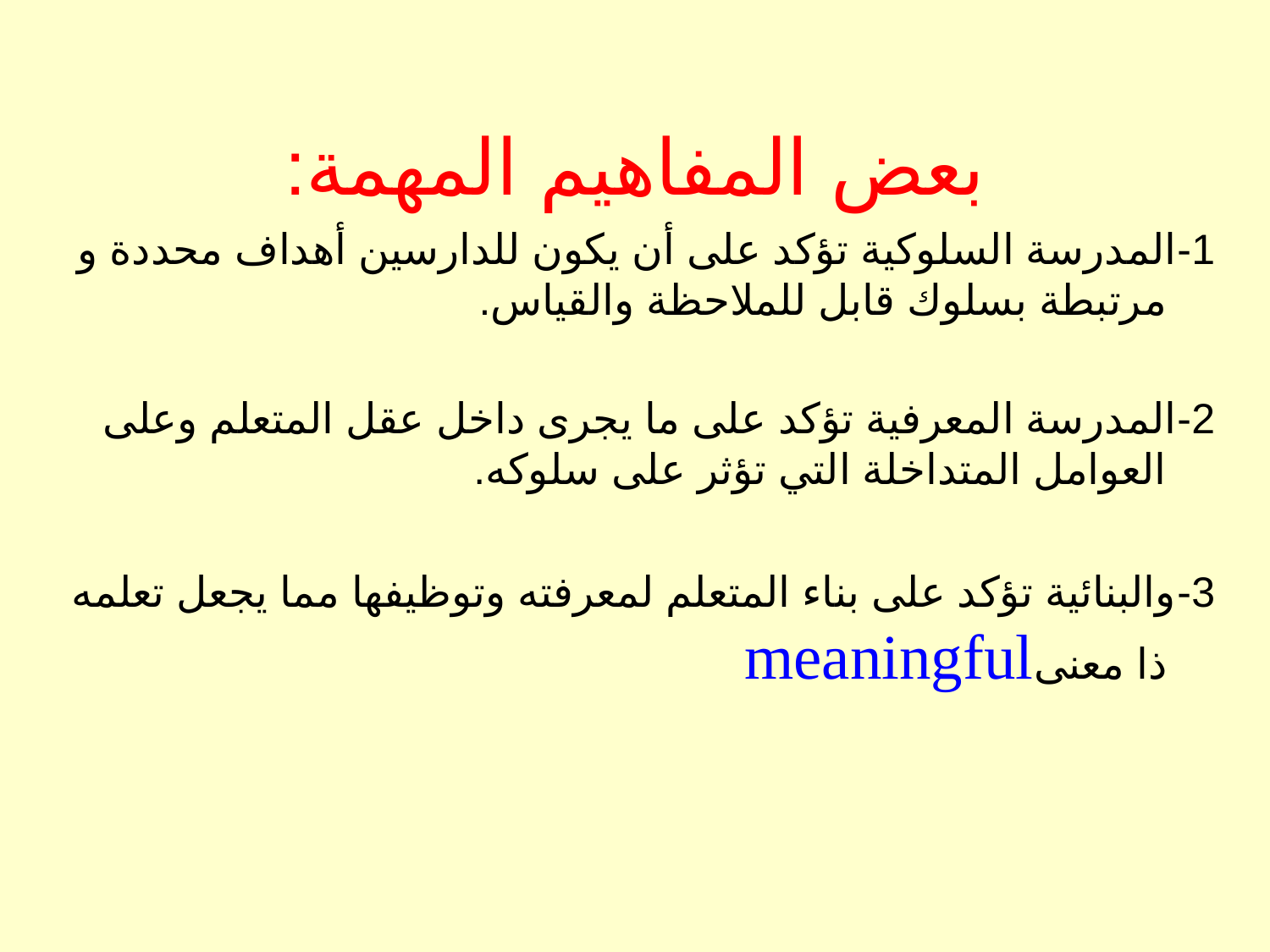

# بعض المفاهيم المهمة:
1-المدرسة السلوكية تؤكد على أن يكون للدارسين أهداف محددة و مرتبطة بسلوك قابل للملاحظة والقياس.

2-المدرسة المعرفية تؤكد على ما يجرى داخل عقل المتعلم وعلى العوامل المتداخلة التي تؤثر على سلوكه.

3-والبنائية تؤكد على بناء المتعلم لمعرفته وتوظيفها مما يجعل تعلمه ذا معنىmeaningful